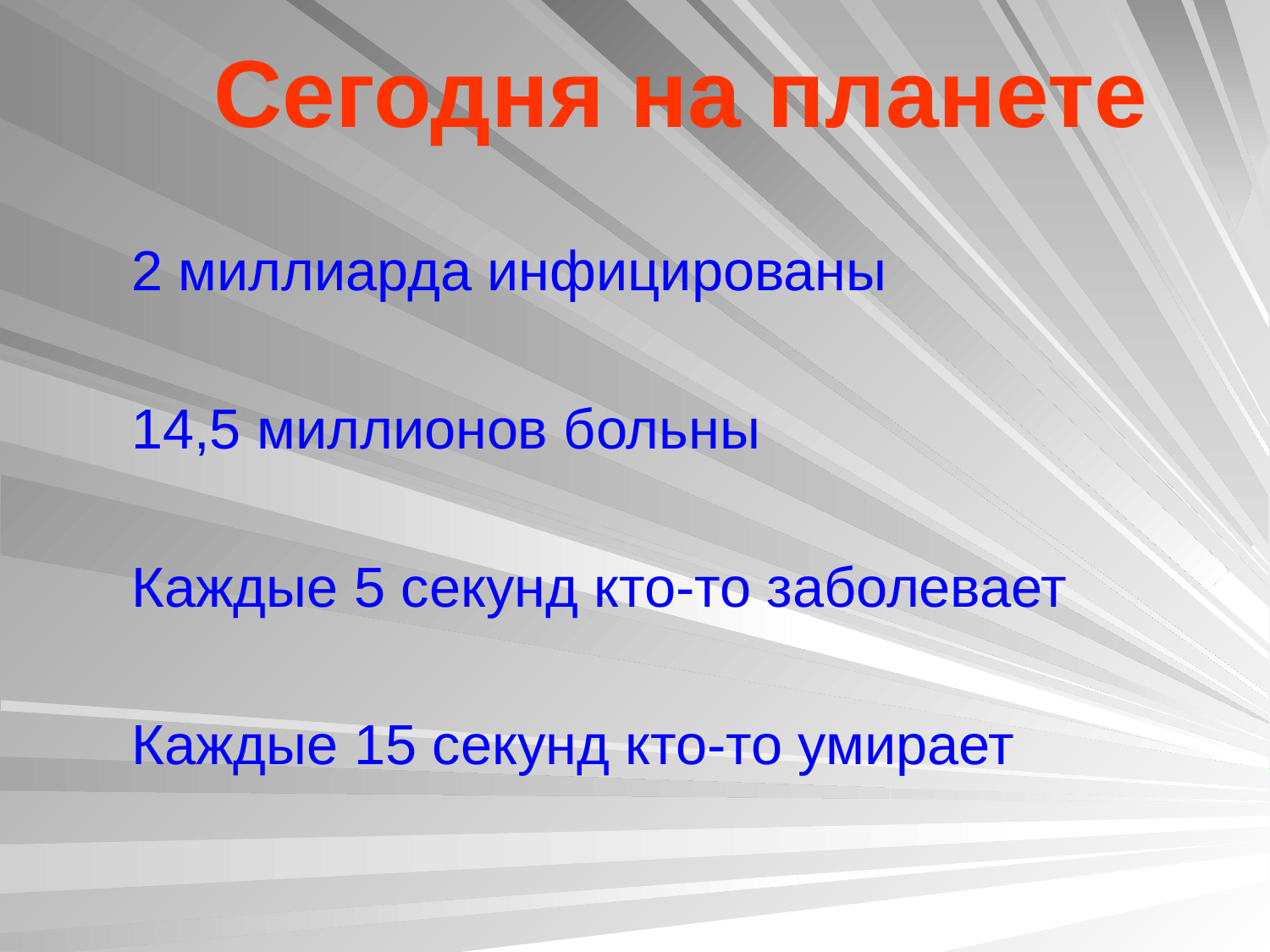

Сегодня на планете

2 миллиарда инфицированы

14,5 миллионов больны

Каждые 5 секунд кто-то заболевает

Каждые 15 секунд кто-то умирает